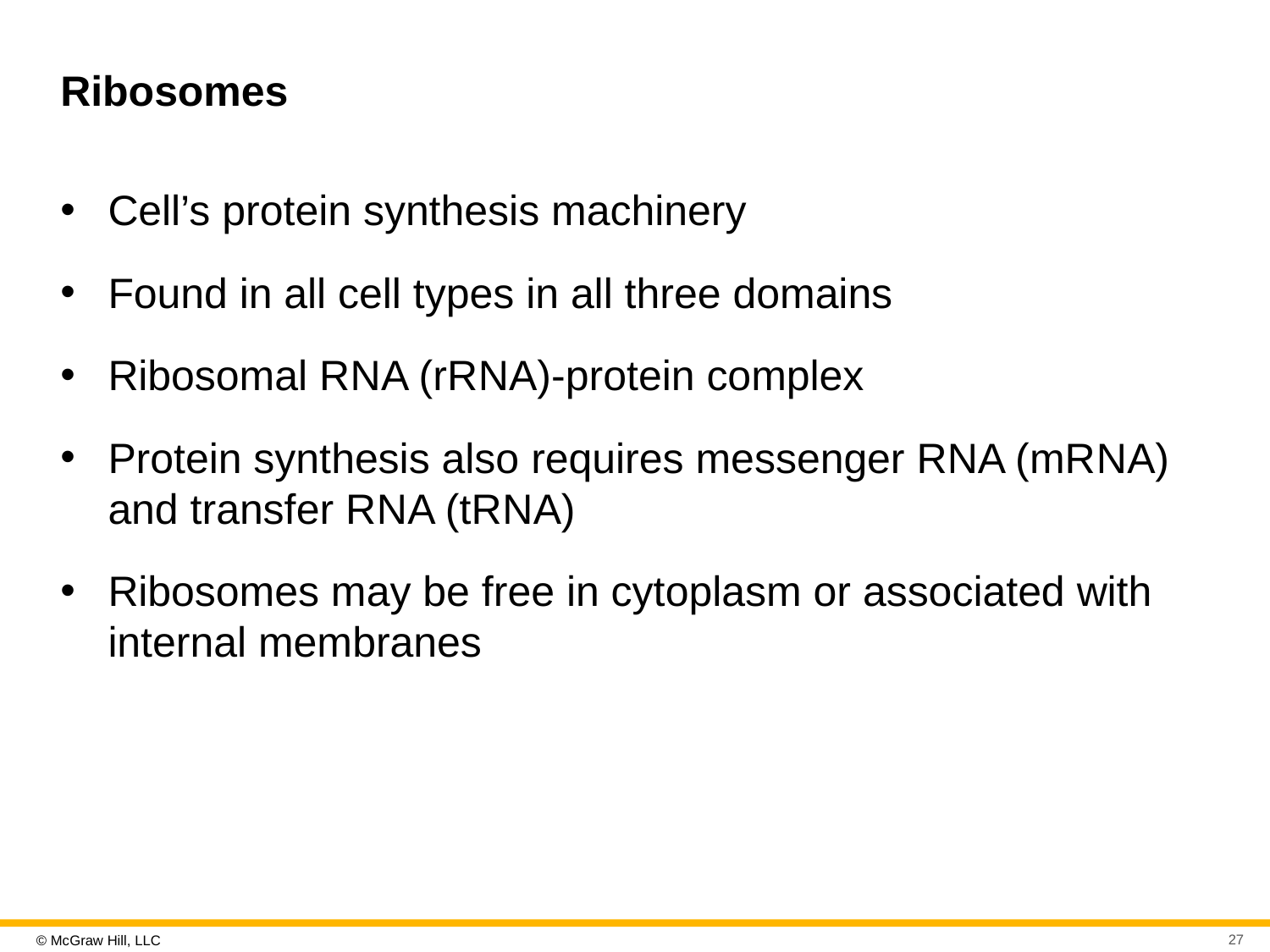

# Ribosomes
Cell’s protein synthesis machinery
Found in all cell types in all three domains
Ribosomal R N A (rR N A)-protein complex
Protein synthesis also requires messenger RNA (mR N A) and transfer R N A (tR N A)
Ribosomes may be free in cytoplasm or associated with internal membranes
27